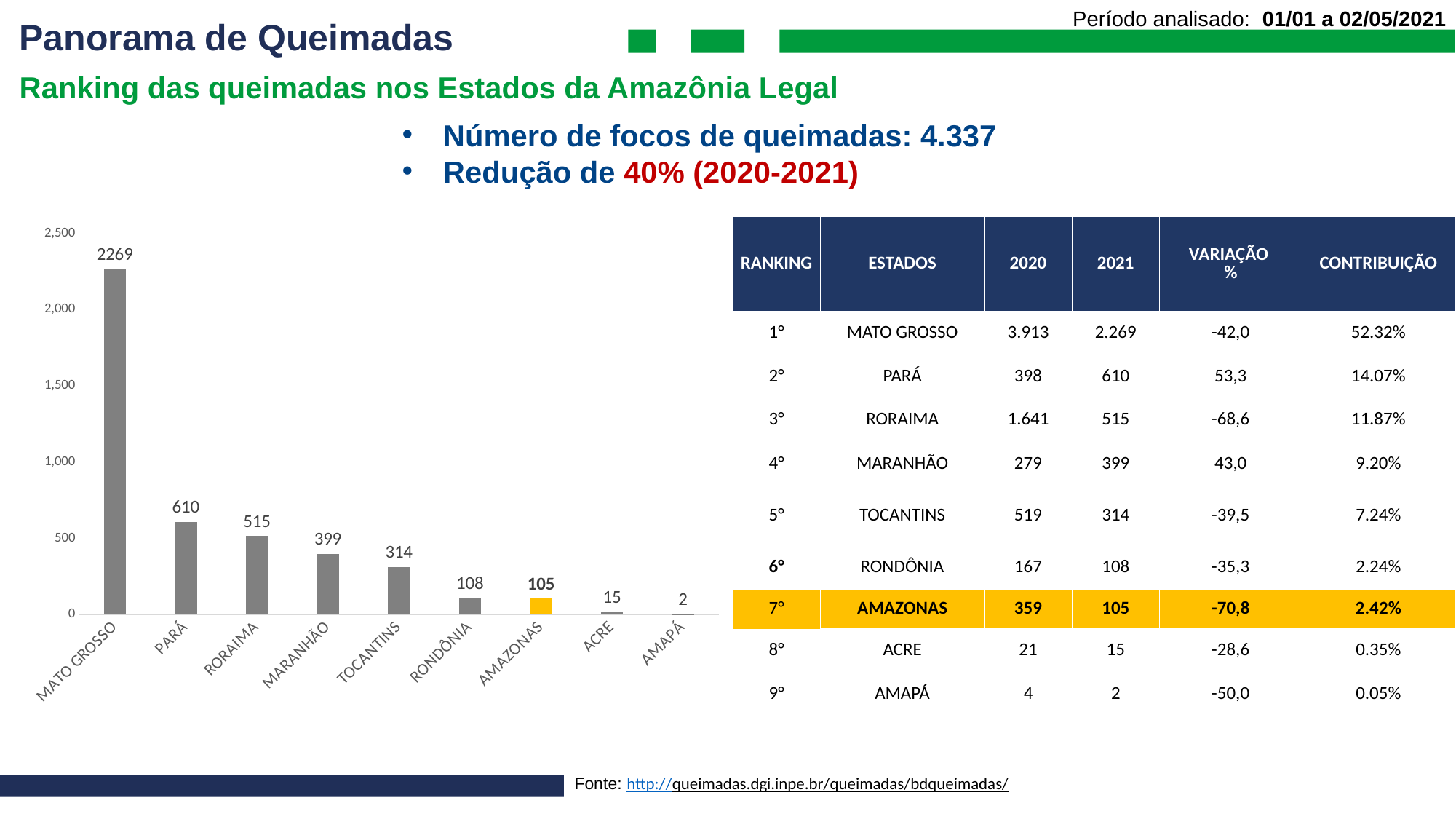

Período analisado:  01/01 a 02/05/2021
Panorama de Queimadas
Ranking das queimadas nos Estados da Amazônia Legal
Número de focos de queimadas: 4.337
Redução de 40% (2020-2021)

### Chart

| Category |  |
|---|---|
| MATO GROSSO | 2269.0 |
| PARÁ | 610.0 |
| RORAIMA | 515.0 |
| MARANHÃO | 399.0 |
| TOCANTINS | 314.0 |
| RONDÔNIA | 108.0 |
| AMAZONAS | 105.0 |
| ACRE | 15.0 |
| AMAPÁ | 2.0 |
| RANKING | ESTADOS | 2020 | 2021 | VARIAÇÃO % | CONTRIBUIÇÃO |
| --- | --- | --- | --- | --- | --- |
| 1° | MATO GROSSO | 3.913 | 2.269 | -42,0 | 52.32% |
| 2° | PARÁ | 398 | 610 | 53,3 | 14.07% |
| 3° | RORAIMA | 1.641 | 515 | -68,6 | 11.87% |
| 4° | MARANHÃO | 279 | 399 | 43,0 | 9.20% |
| 5° | TOCANTINS | 519 | 314 | -39,5 | 7.24% |
| 6° | RONDÔNIA | 167 | 108 | -35,3 | 2.24% |
| 7° | AMAZONAS | 359 | 105 | -70,8 | 2.42% |
| 8° | ACRE | 21 | 15 | -28,6 | 0.35% |
| 9° | AMAPÁ | 4 | 2 | -50,0 | 0.05% |
Fonte: http://queimadas.dgi.inpe.br/queimadas/bdqueimadas/